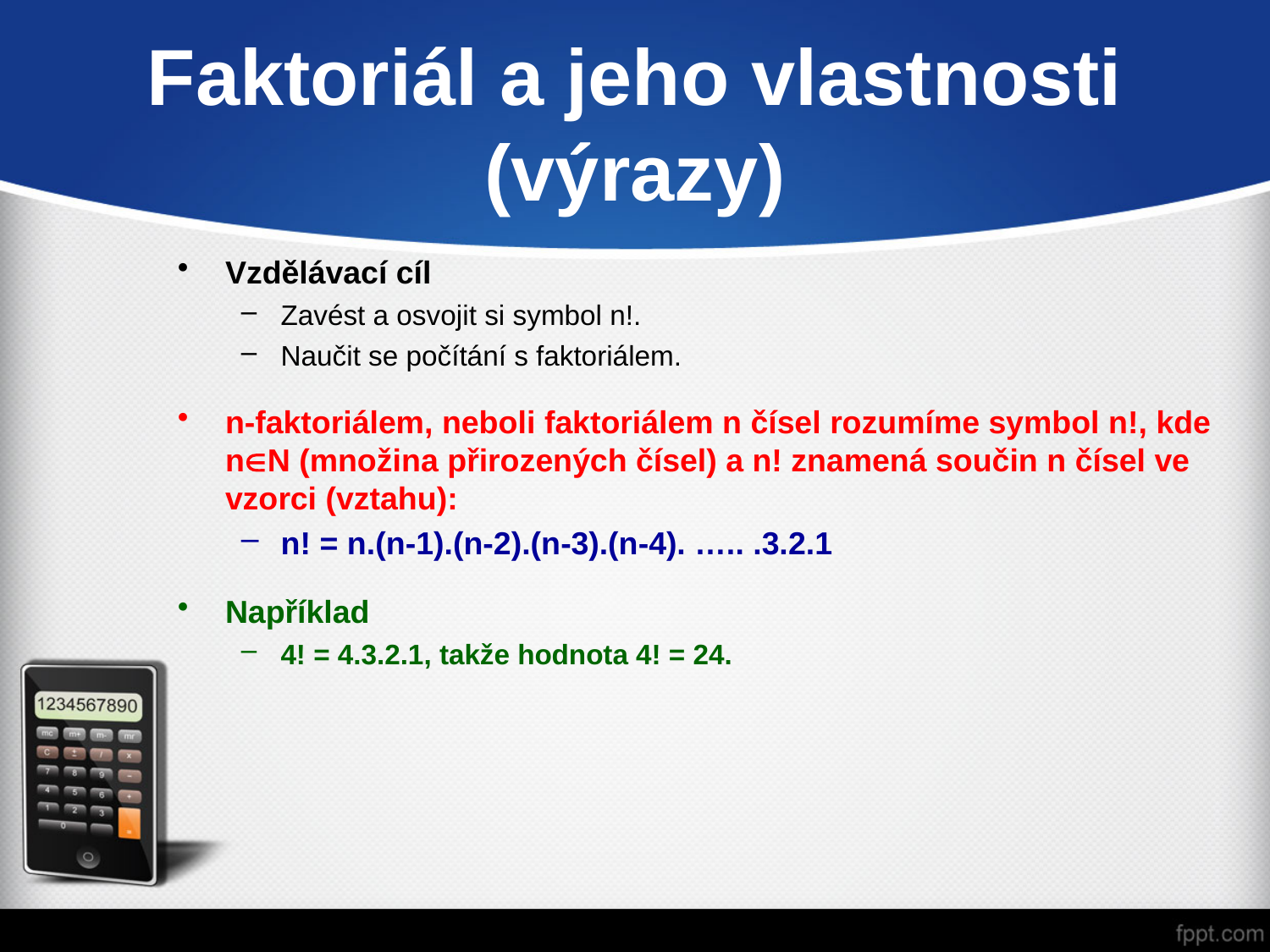

# Faktoriál a jeho vlastnosti (výrazy)
Vzdělávací cíl
Zavést a osvojit si symbol n!.
Naučit se počítání s faktoriálem.

n-faktoriálem, neboli faktoriálem n čísel rozumíme symbol n!, kde n∈N (množina přirozených čísel) a n! znamená součin n čísel ve vzorci (vztahu):
n! = n.(n-1).(n-2).(n-3).(n-4). ….. .3.2.1

Například
4! = 4.3.2.1, takže hodnota 4! = 24.